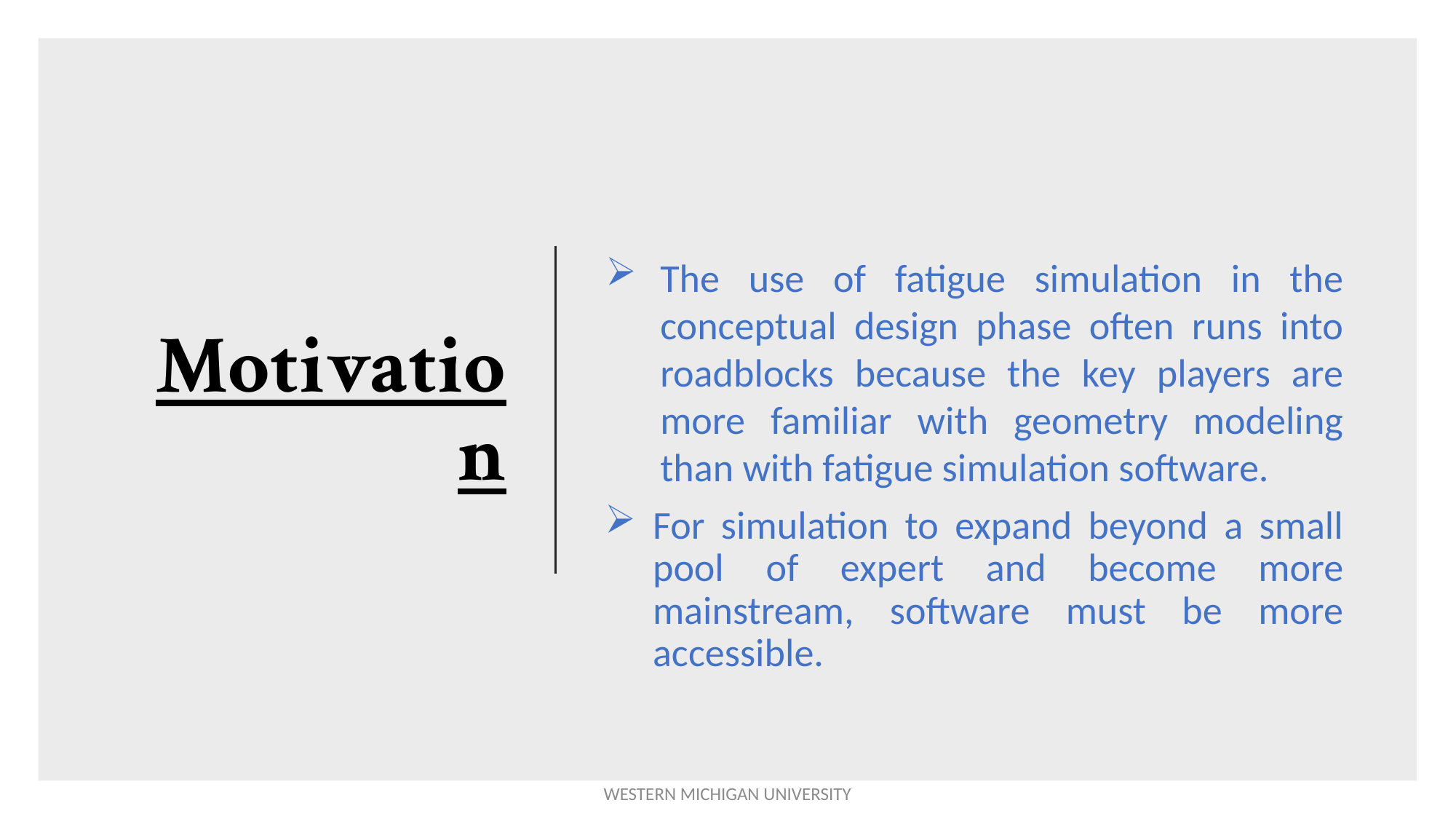

# Motivation

The use of fatigue simulation in the conceptual design phase often runs into roadblocks because the key players are more familiar with geometry modeling than with fatigue simulation software.
For simulation to expand beyond a small pool of expert and become more mainstream, software must be more accessible.

WESTERN MICHIGAN UNIVERSITY